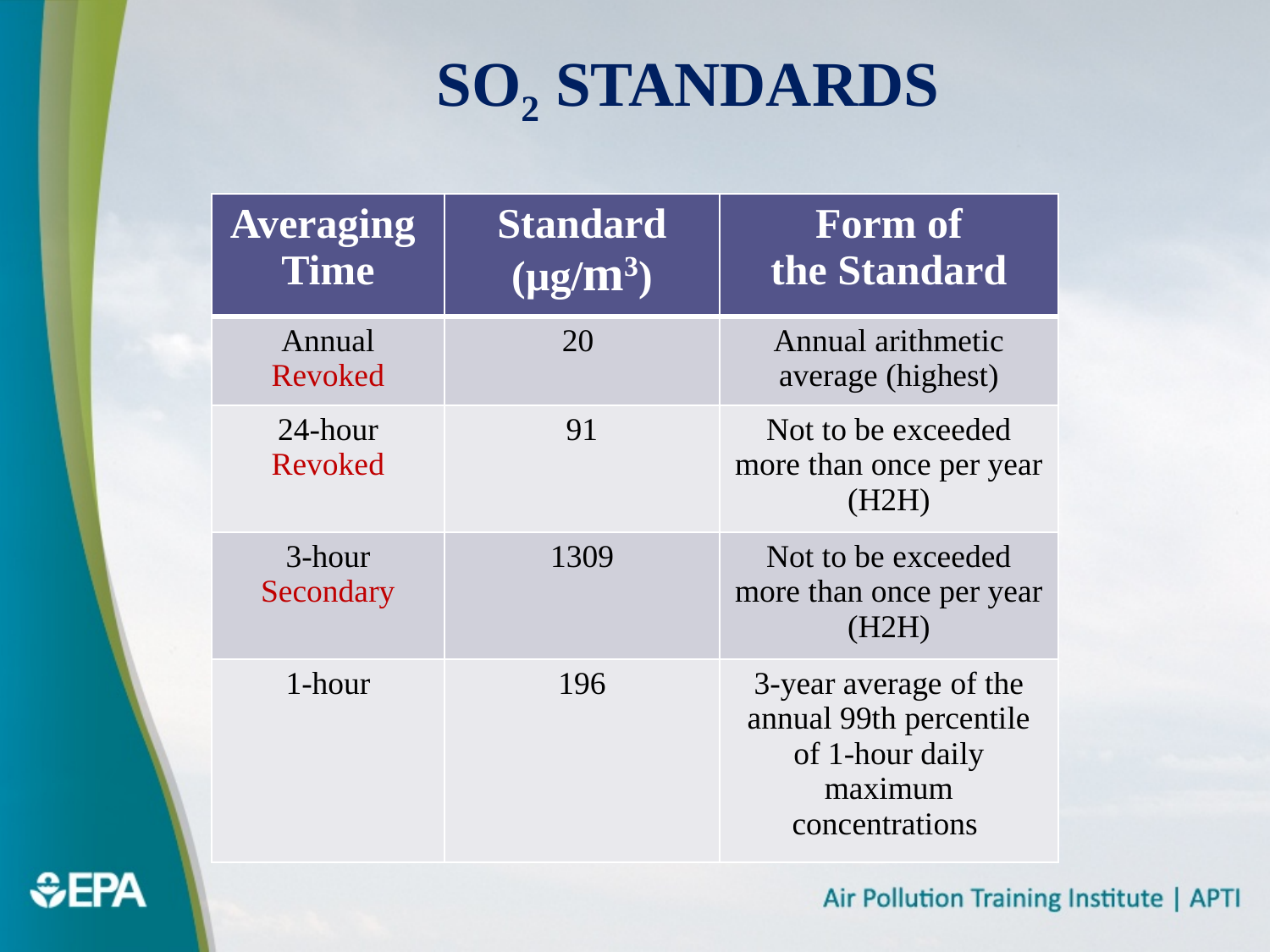

# SO2 standards
| Averaging Time | Standard (µg/m3) | Form of the Standard |
| --- | --- | --- |
| Annual Revoked | 20 | Annual arithmetic average (highest) |
| 24-hour Revoked | 91 | Not to be exceeded more than once per year (H2H) |
| 3-hour Secondary | 1309 | Not to be exceeded more than once per year (H2H) |
| 1-hour | 196 | 3-year average of the annual 99th percentile of 1-hour daily maximum concentrations |